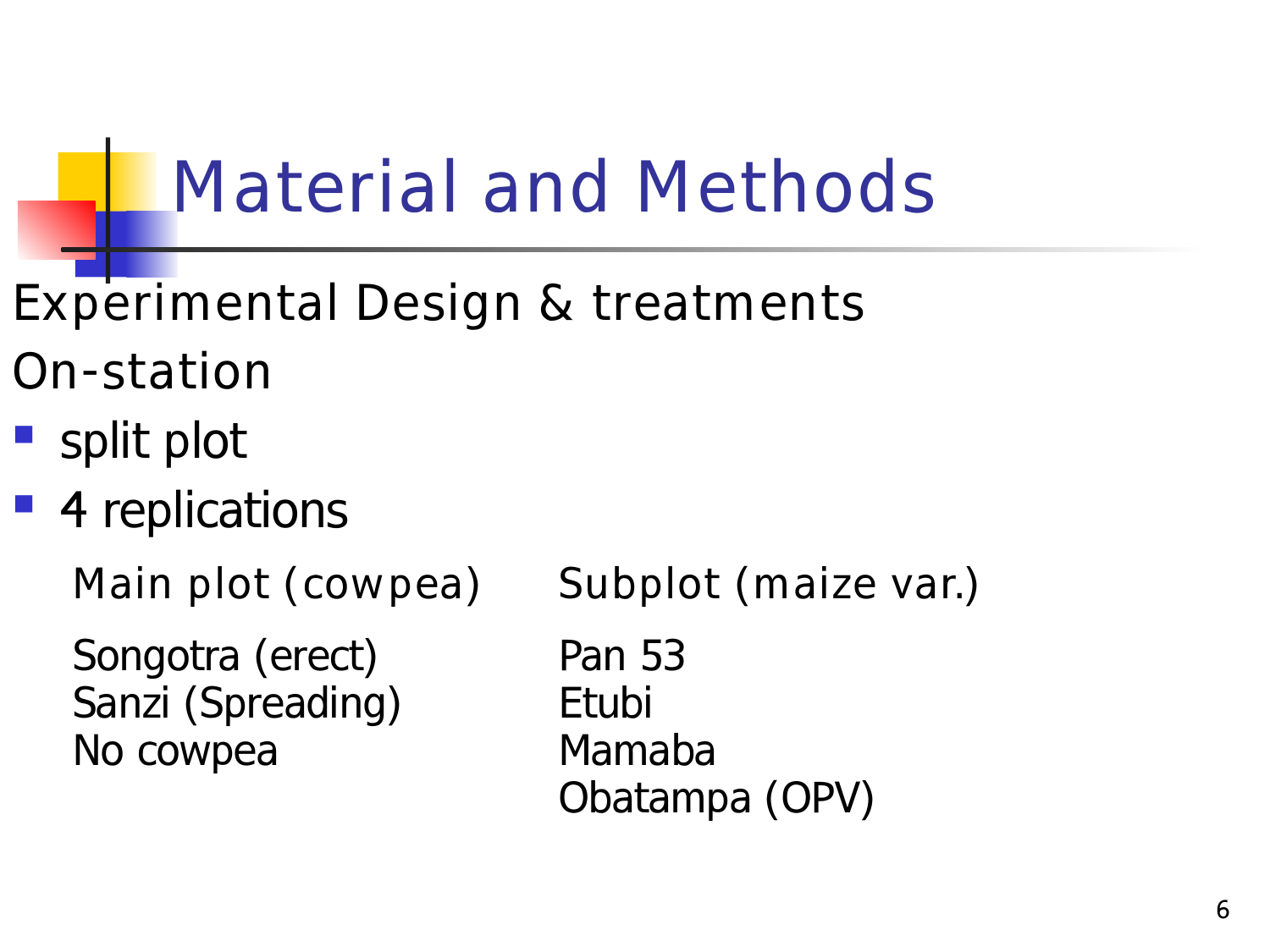

# Material and Methods
Experimental Design & treatments
On-station
split plot
4 replications

| Main plot (cowpea) | Subplot (maize var.) |
| --- | --- |
| Songotra (erect) Sanzi (Spreading) No cowpea | Pan 53 Etubi Mamaba Obatampa (OPV) |
6